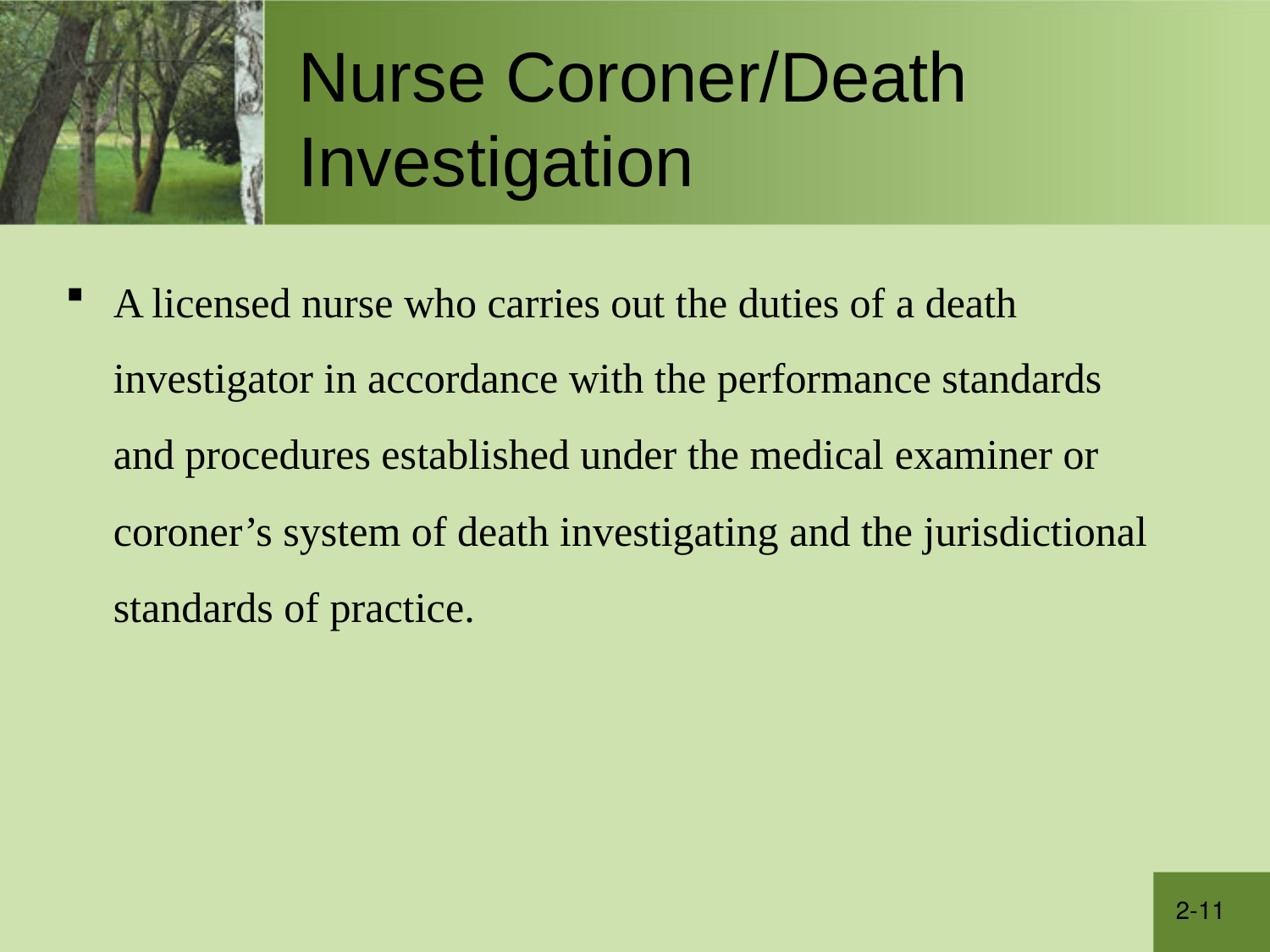

# Nurse Coroner/Death Investigation
A licensed nurse who carries out the duties of a death investigator in accordance with the performance standards and procedures established under the medical examiner or coroner’s system of death investigating and the jurisdictional standards of practice.
2-11